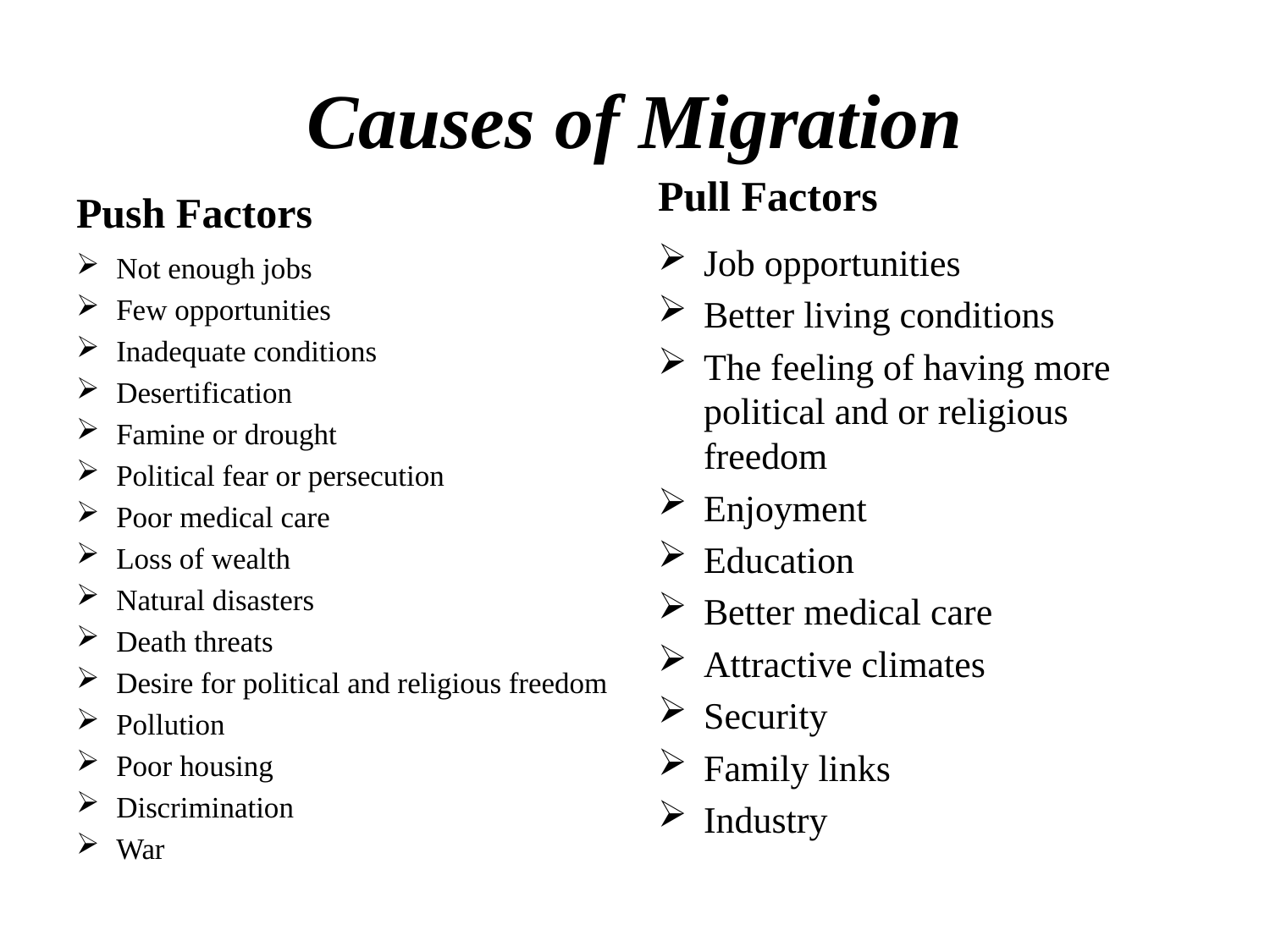

# Causes of Migration
Pull Factors

Push Factors

Job opportunities
Better living conditions
The feeling of having more political and or religious freedom
Enjoyment
Education
Better medical care
Attractive climates
Security
Family links
Industry

Not enough jobs
Few opportunities
Inadequate conditions
Desertification
Famine or drought
Political fear or persecution
Poor medical care
Loss of wealth
Natural disasters
Death threats
Desire for political and religious freedom
Pollution
Poor housing
Discrimination
War